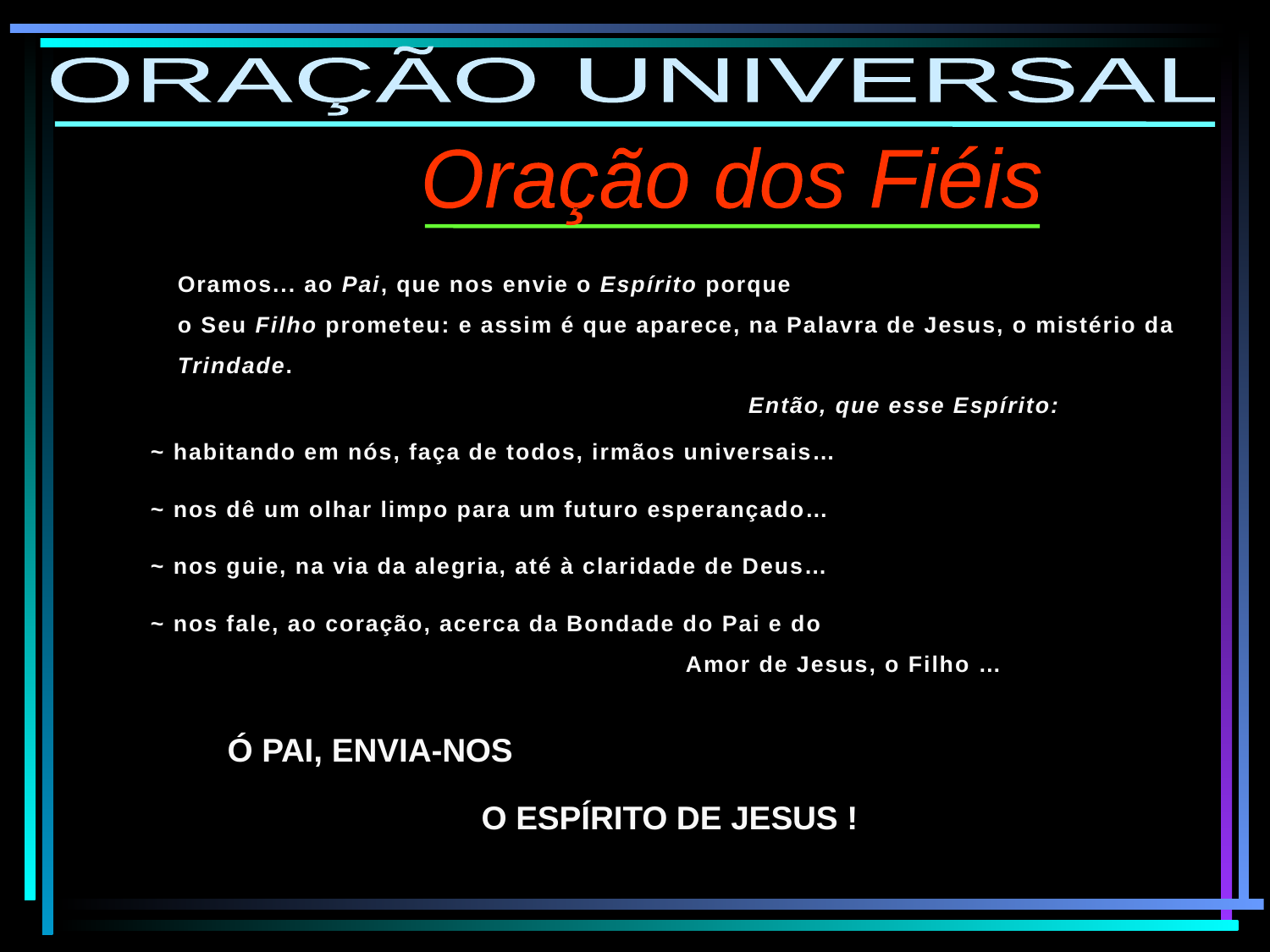

ORAÇÃO UNIVERSAL

Oração dos Fiéis

Oramos... ao Pai, que nos envie o Espírito porque
o Seu Filho prometeu: e assim é que aparece, na Palavra de Jesus, o mistério da Trindade.
					        Então, que esse Espírito:
~ habitando em nós, faça de todos, irmãos universais…
~ nos dê um olhar limpo para um futuro esperançado…
~ nos guie, na via da alegria, até à claridade de Deus…
~ nos fale, ao coração, acerca da Bondade do Pai e do
          				Amor de Jesus, o Filho …
Ó PAI, ENVIA-NOS
		O ESPÍRITO DE JESUS !